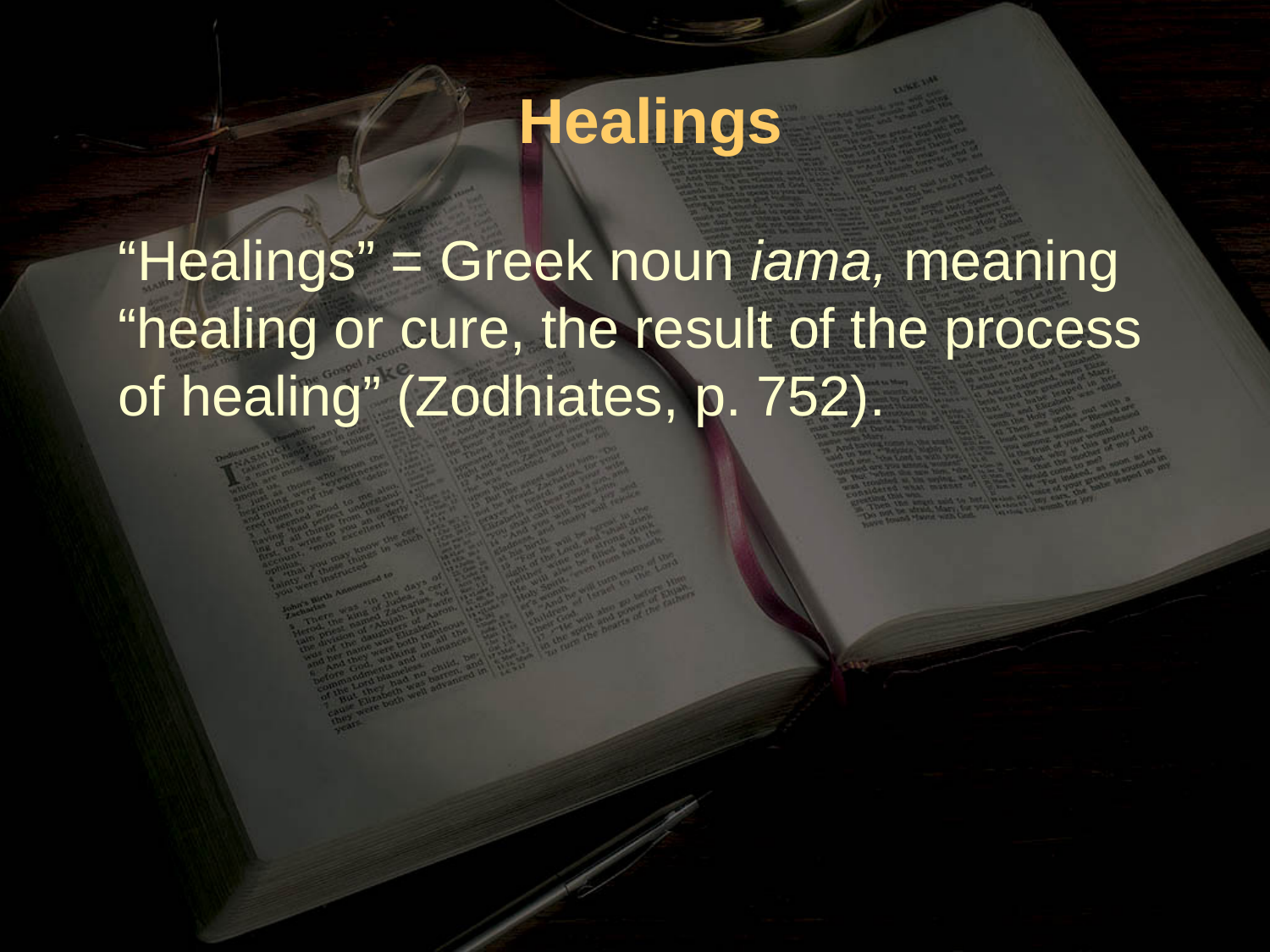

Healings

“Healings” = Greek noun iama, meaning “healing or cure, the result of the process of healing” (Zodhiates, p. 752).